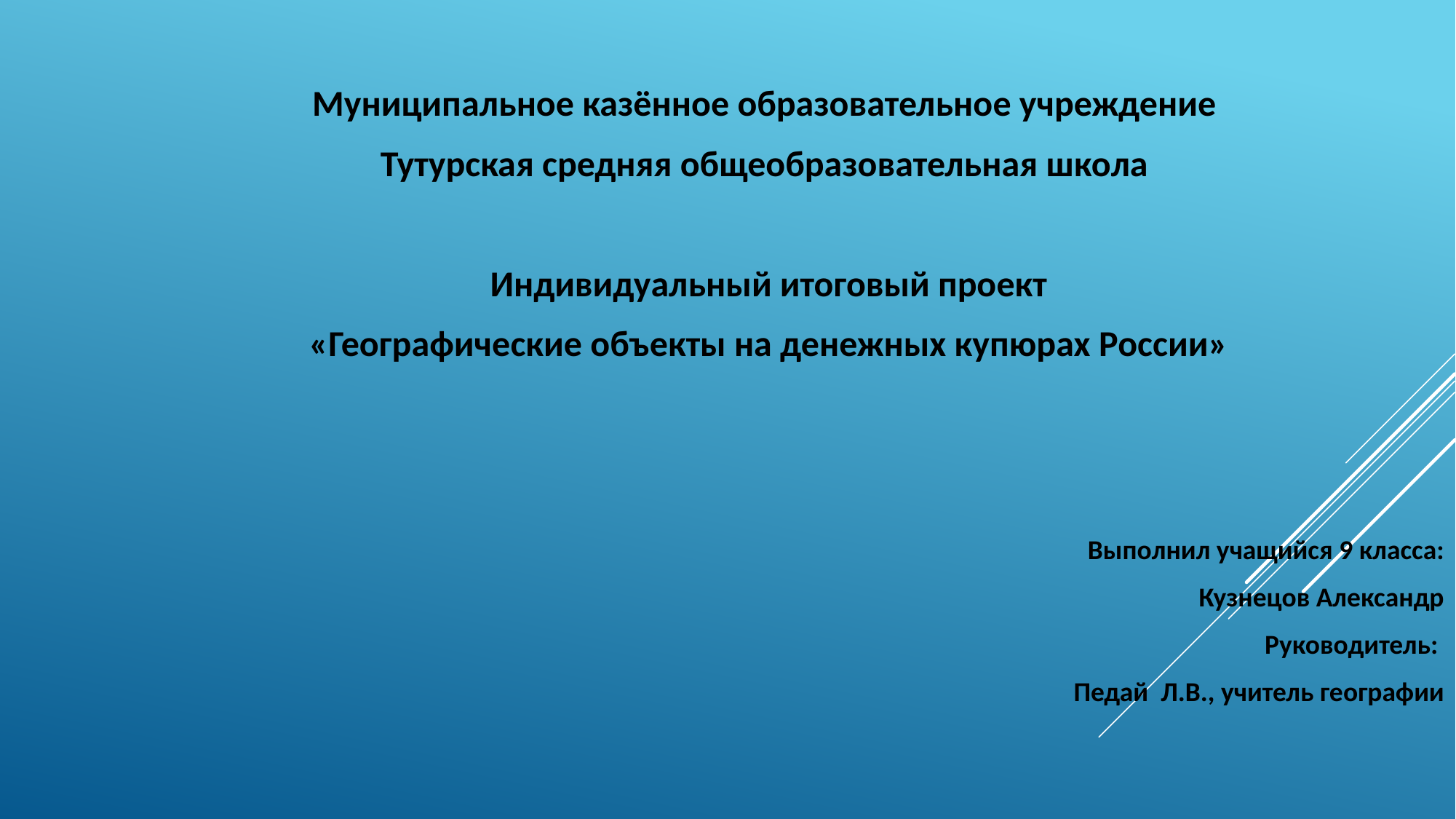

Муниципальное казённое образовательное учреждение
Тутурская средняя общеобразовательная школа

Индивидуальный итоговый проект
«Географические объекты на денежных купюрах России»

Выполнил учащийся 9 класса:
 Кузнецов Александр
Руководитель:
Педай  Л.В., учитель географии